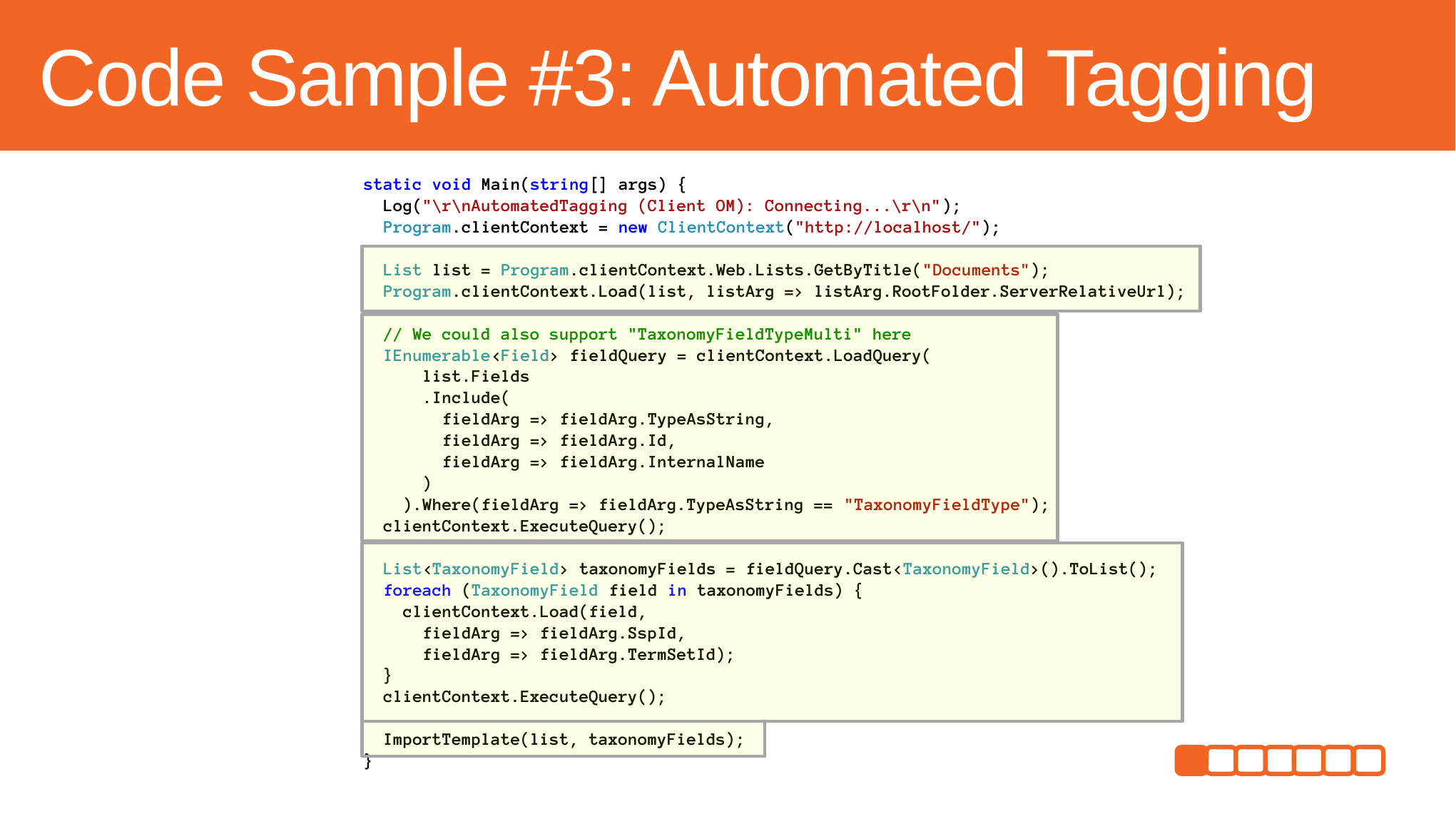

Code Sample #3: Automated Tagging
static void Main(string[] args) {
  Log("\r\nAutomatedTagging (Client OM): Connecting...\r\n");
  Program.clientContext = new ClientContext("http://localhost/");

  List list = Program.clientContext.Web.Lists.GetByTitle("Documents");
  Program.clientContext.Load(list, listArg => listArg.RootFolder.ServerRelativeUrl);

  // We could also support "TaxonomyFieldTypeMulti" here
  IEnumerable<Field> fieldQuery = clientContext.LoadQuery(
      list.Fields
      .Include(
        fieldArg => fieldArg.TypeAsString,
        fieldArg => fieldArg.Id,
        fieldArg => fieldArg.InternalName
      )
    ).Where(fieldArg => fieldArg.TypeAsString == "TaxonomyFieldType");
  clientContext.ExecuteQuery();

  List<TaxonomyField> taxonomyFields = fieldQuery.Cast<TaxonomyField>().ToList();
  foreach (TaxonomyField field in taxonomyFields) {
    clientContext.Load(field,
      fieldArg => fieldArg.SspId,
      fieldArg => fieldArg.TermSetId);
  }
  clientContext.ExecuteQuery();

  ImportTemplate(list, taxonomyFields);
}